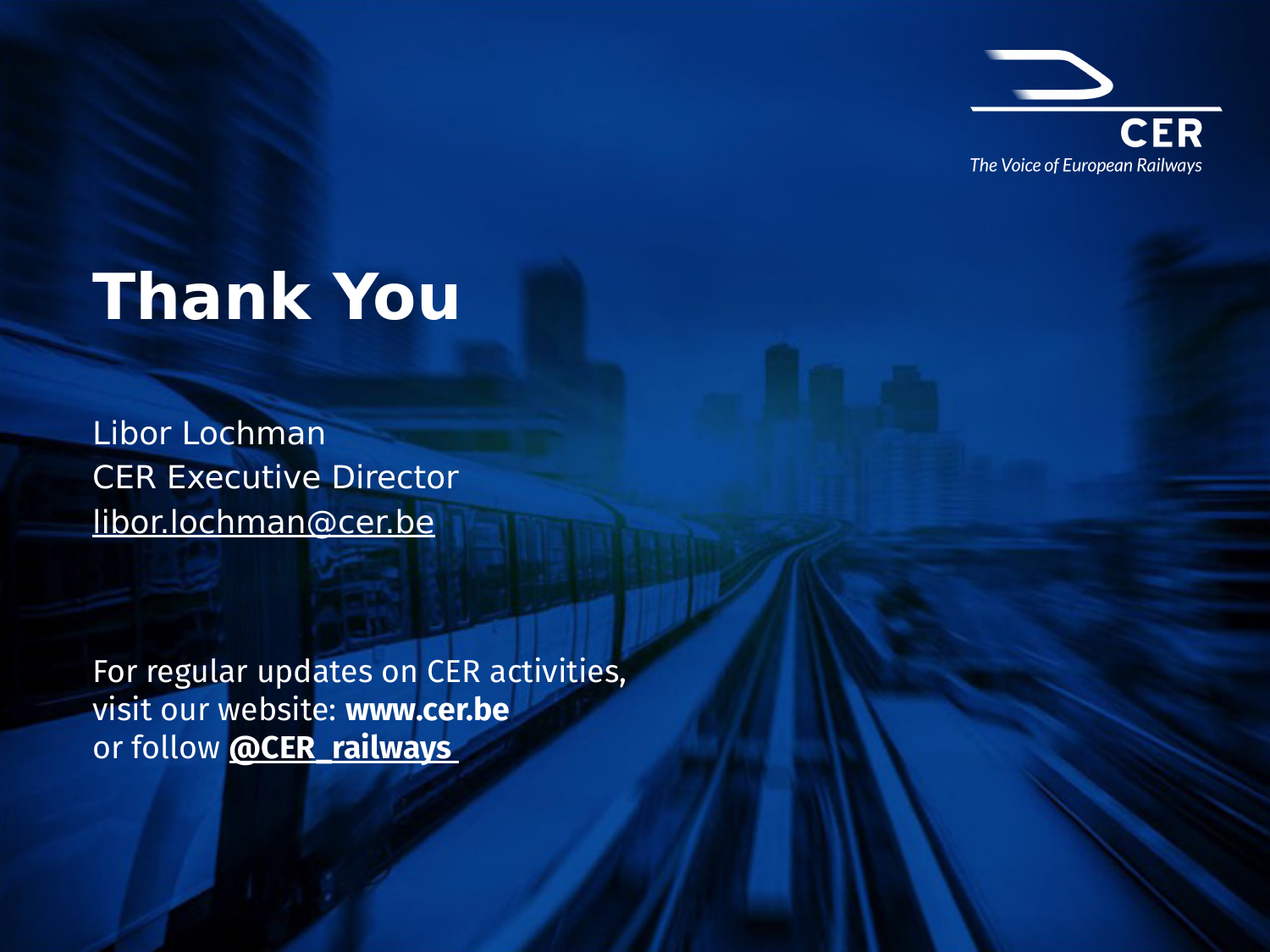

Thank You
Libor Lochman
CER Executive Director
libor.lochman@cer.be